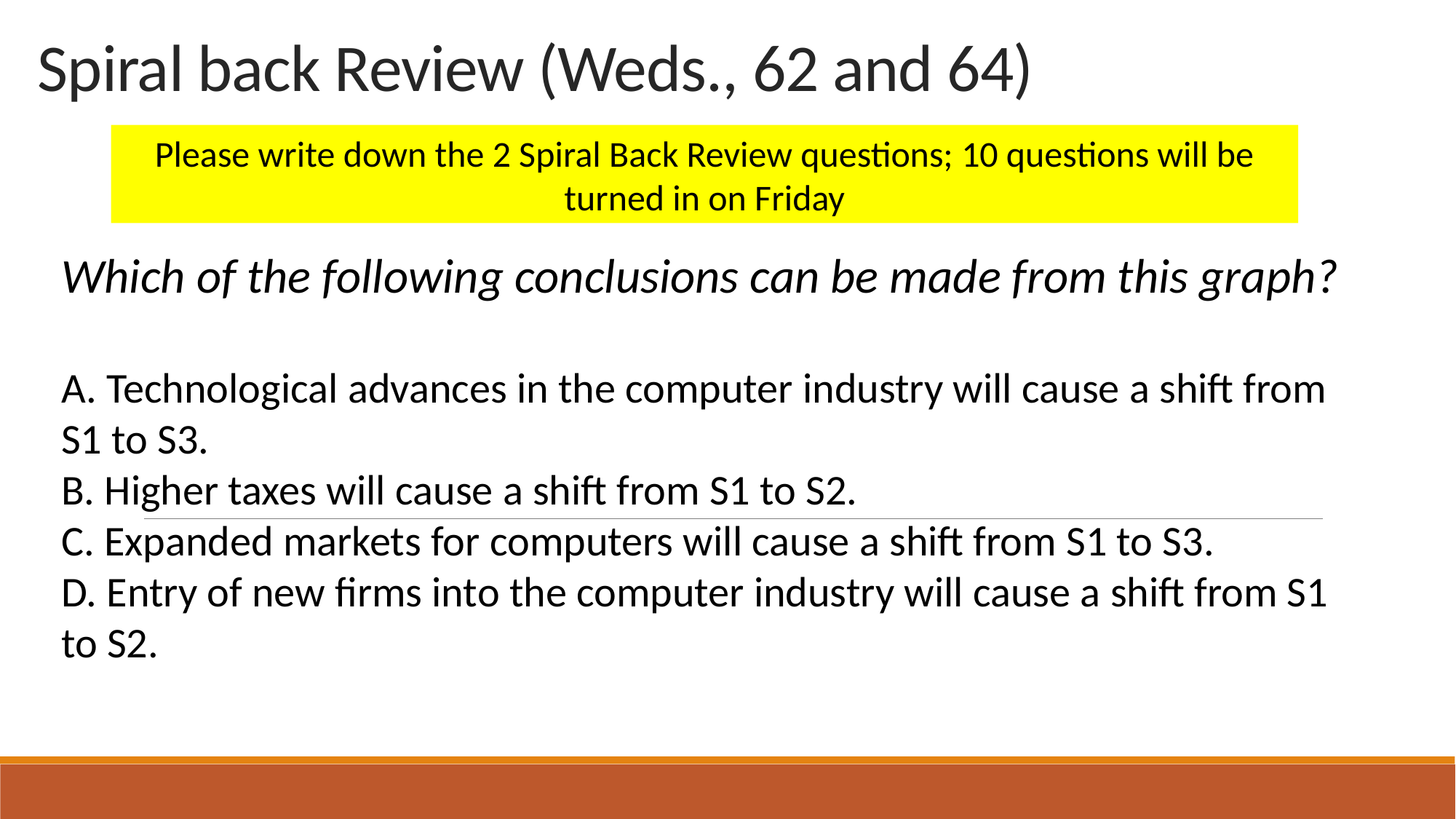

# Spiral back Review (Weds., 62 and 64)
Please write down the 2 Spiral Back Review questions; 10 questions will be turned in on Friday
Which of the following conclusions can be made from this graph?

A. Technological advances in the computer industry will cause a shift from S1 to S3.
B. Higher taxes will cause a shift from S1 to S2.
C. Expanded markets for computers will cause a shift from S1 to S3.
D. Entry of new firms into the computer industry will cause a shift from S1 to S2.